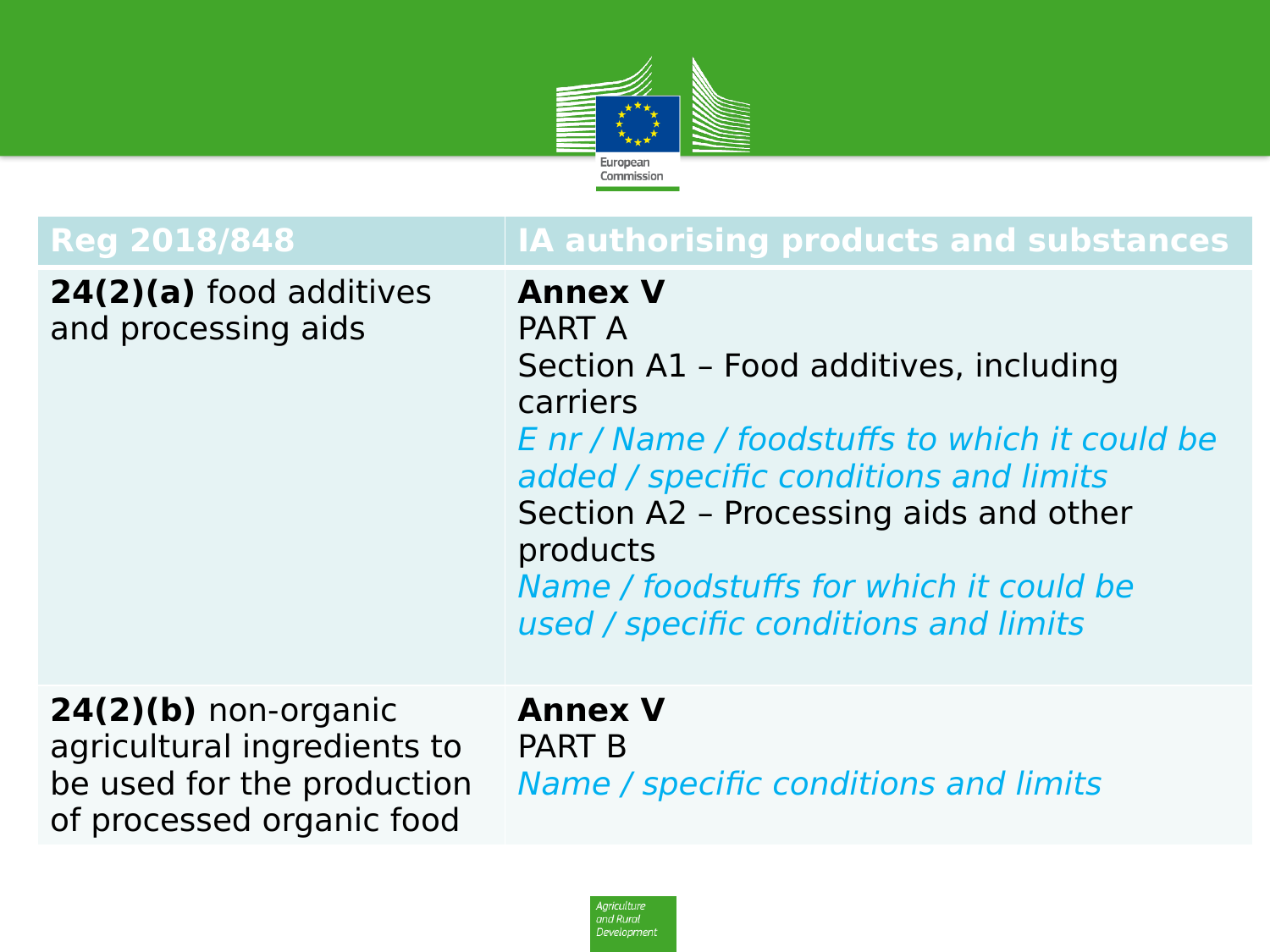

| Reg 2018/848 | IA authorising products and substances |
| --- | --- |
| 24(2)(a) food additives and processing aids | Annex V PART A Section A1 – Food additives, including carriers E nr / Name / foodstuffs to which it could be added / specific conditions and limits Section A2 – Processing aids and other products Name / foodstuffs for which it could be used / specific conditions and limits |
| 24(2)(b) non-organic agricultural ingredients to be used for the production of processed organic food | Annex V PART B Name / specific conditions and limits |